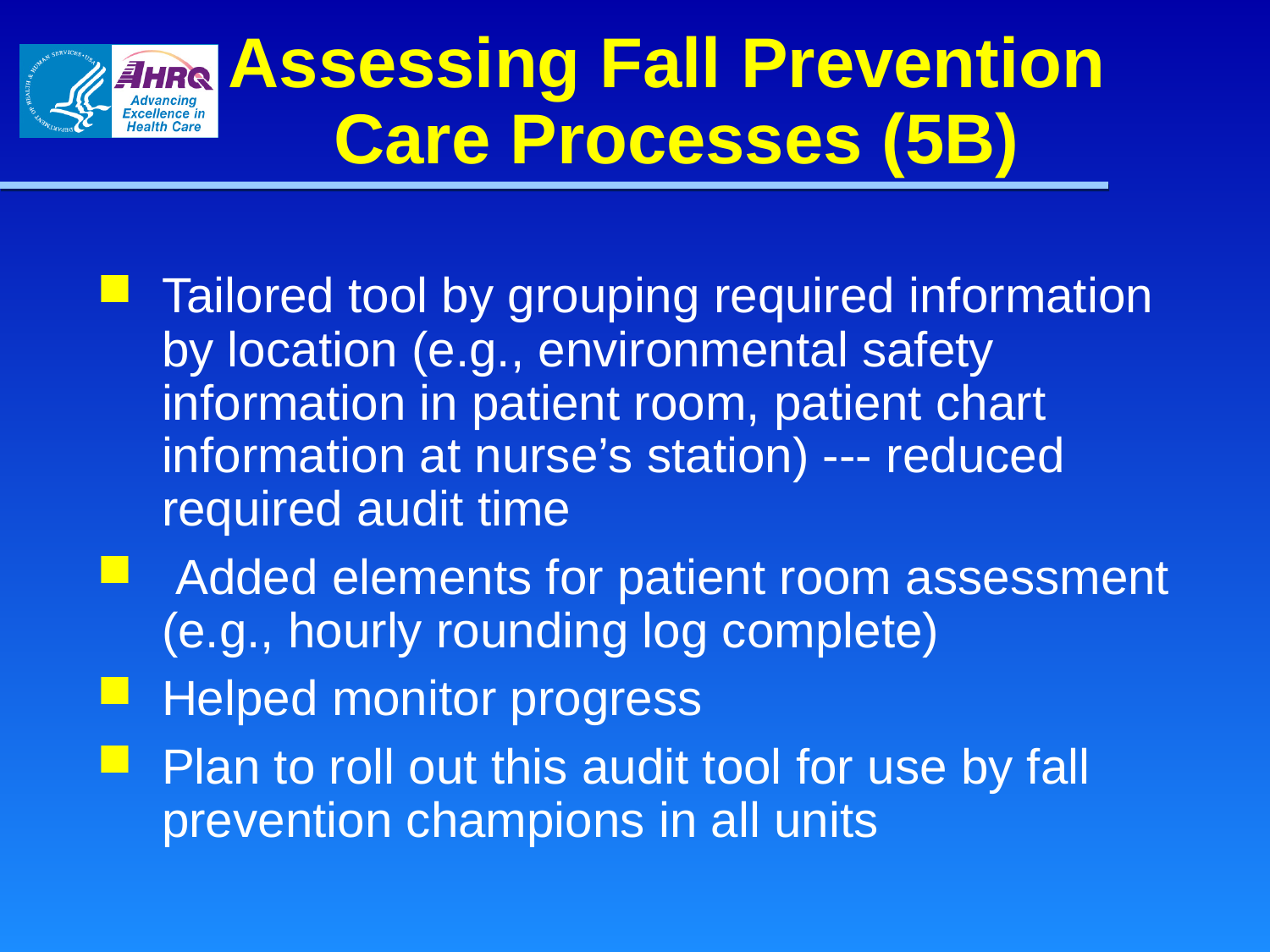

# Assessing Fall Prevention Care Processes (5B)
Tailored tool by grouping required information by location (e.g., environmental safety information in patient room, patient chart information at nurse’s station) --- reduced required audit time
 Added elements for patient room assessment (e.g., hourly rounding log complete)
Helped monitor progress
Plan to roll out this audit tool for use by fall prevention champions in all units